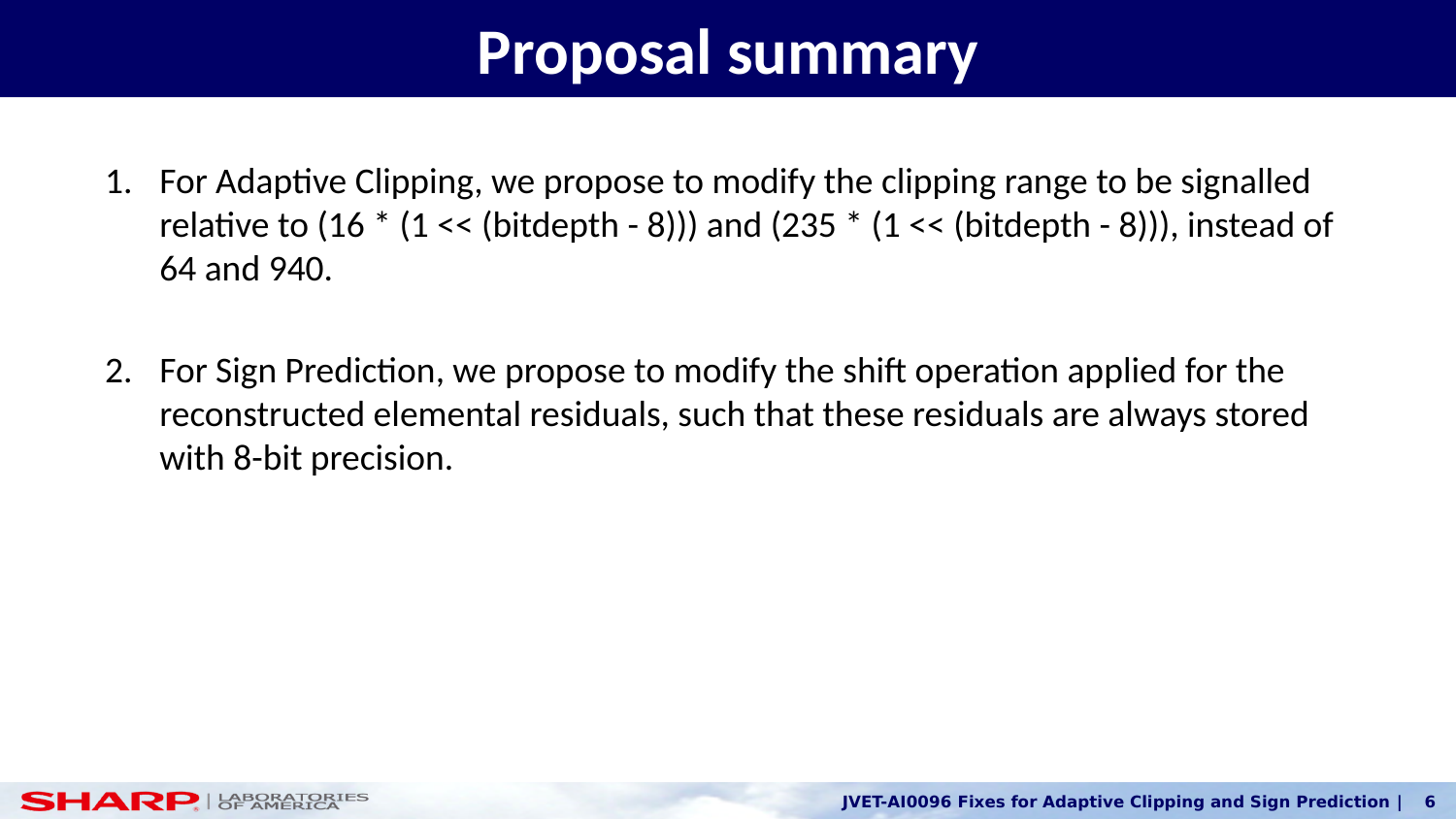

# Proposal summary
For Adaptive Clipping, we propose to modify the clipping range to be signalled relative to (16 * (1 << (bitdepth - 8))) and (235 * (1 << (bitdepth - 8))), instead of 64 and 940.

For Sign Prediction, we propose to modify the shift operation applied for the reconstructed elemental residuals, such that these residuals are always stored with 8-bit precision.